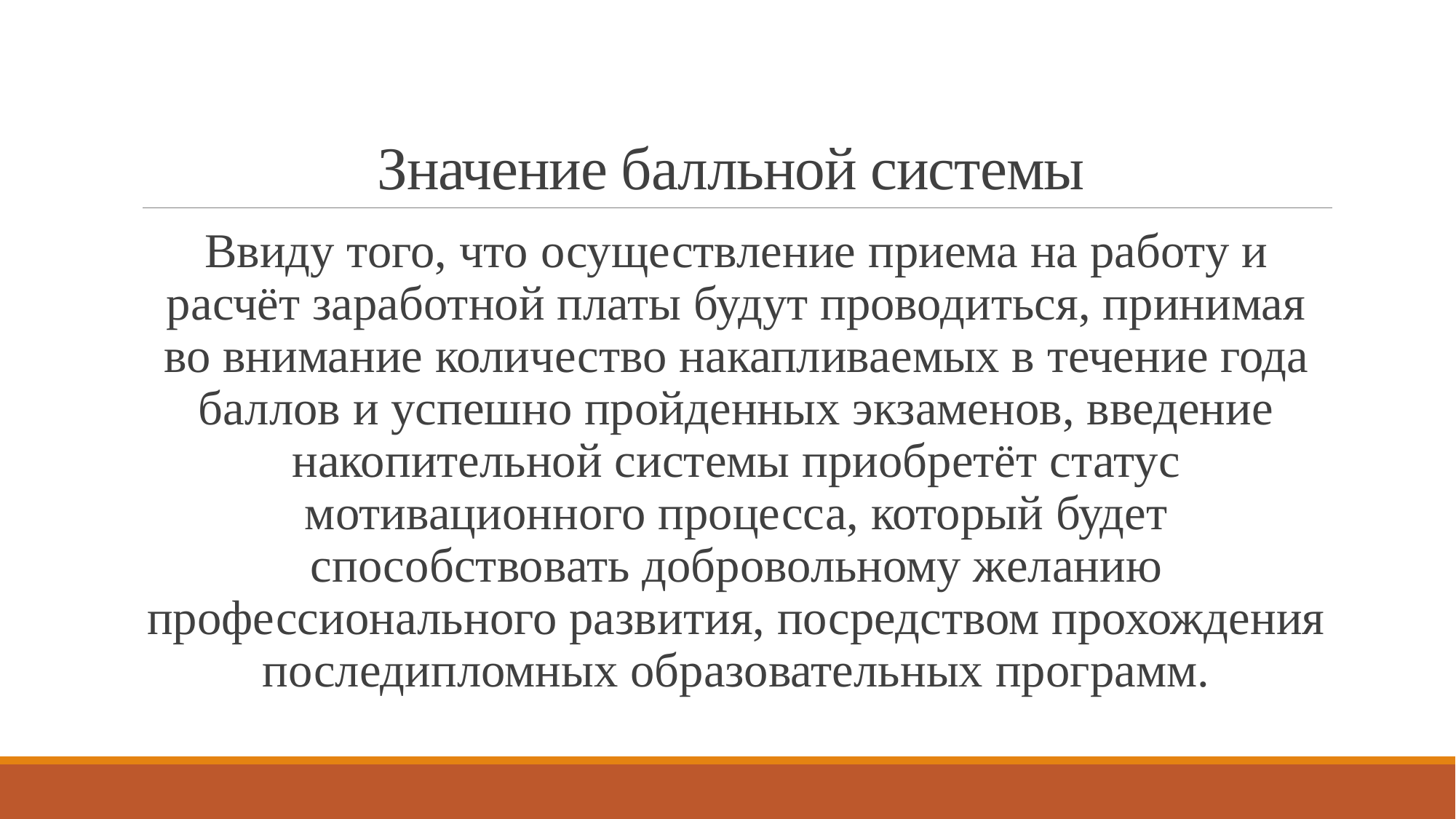

# Значение балльной системы
Ввиду того, что осуществление приема на работу и расчёт заработной платы будут проводиться, принимая во внимание количество накапливаемых в течение года баллов и успешно пройденных экзаменов, введение накопительной системы приобретёт статус мотивационного процесса, который будет способствовать добровольному желанию профессионального развития, посредством прохождения последипломных образовательных программ.